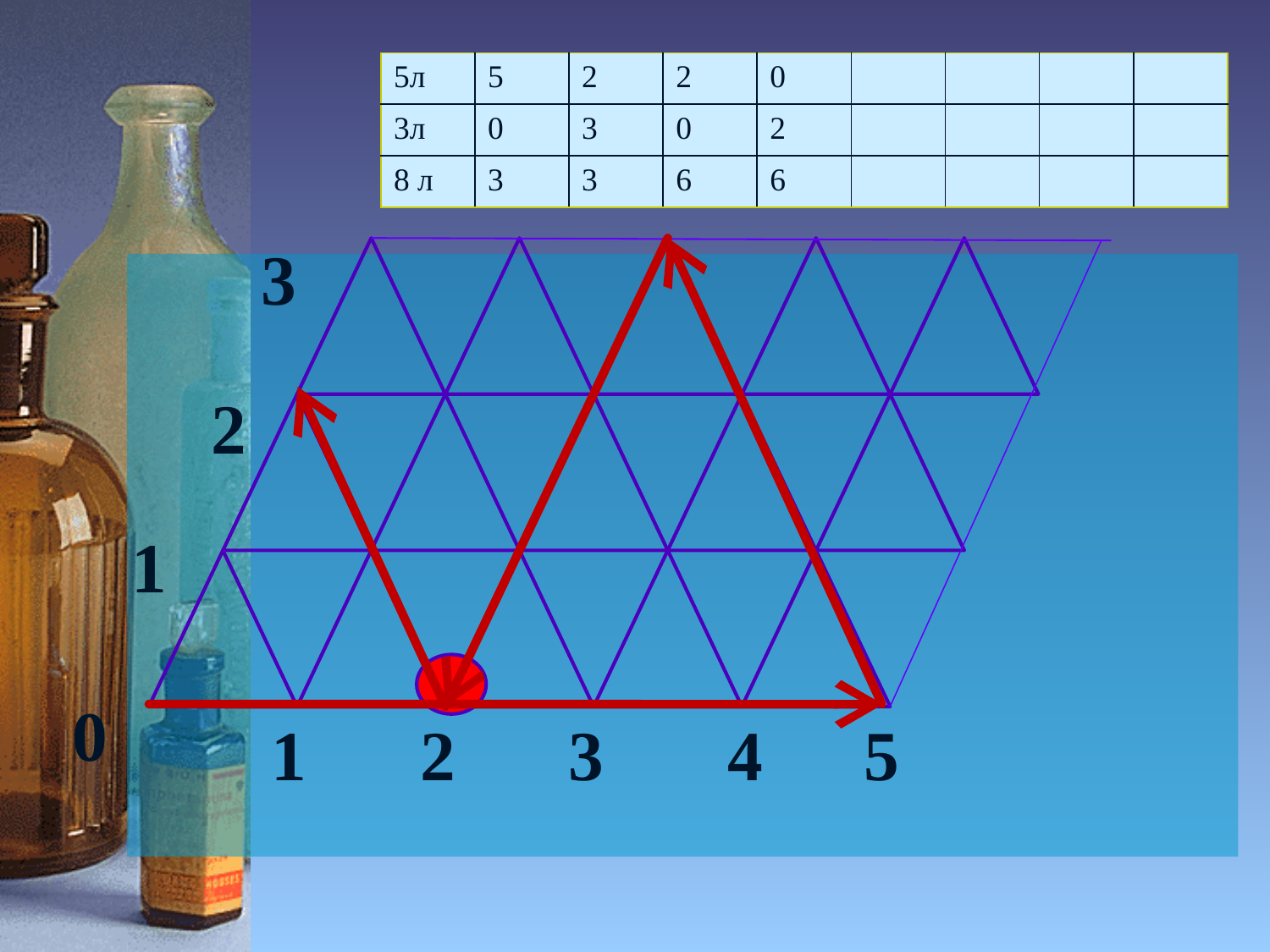

| 5л | 5 | 2 | 2 | 0 |  |  |  |  |
| --- | --- | --- | --- | --- | --- | --- | --- | --- |
| 3л | 0 | 3 | 0 | 2 |  |  |  |  |
| 8 л | 3 | 3 | 6 | 6 |  |  |  |  |
3

2
1

0
1
2
3
4
5